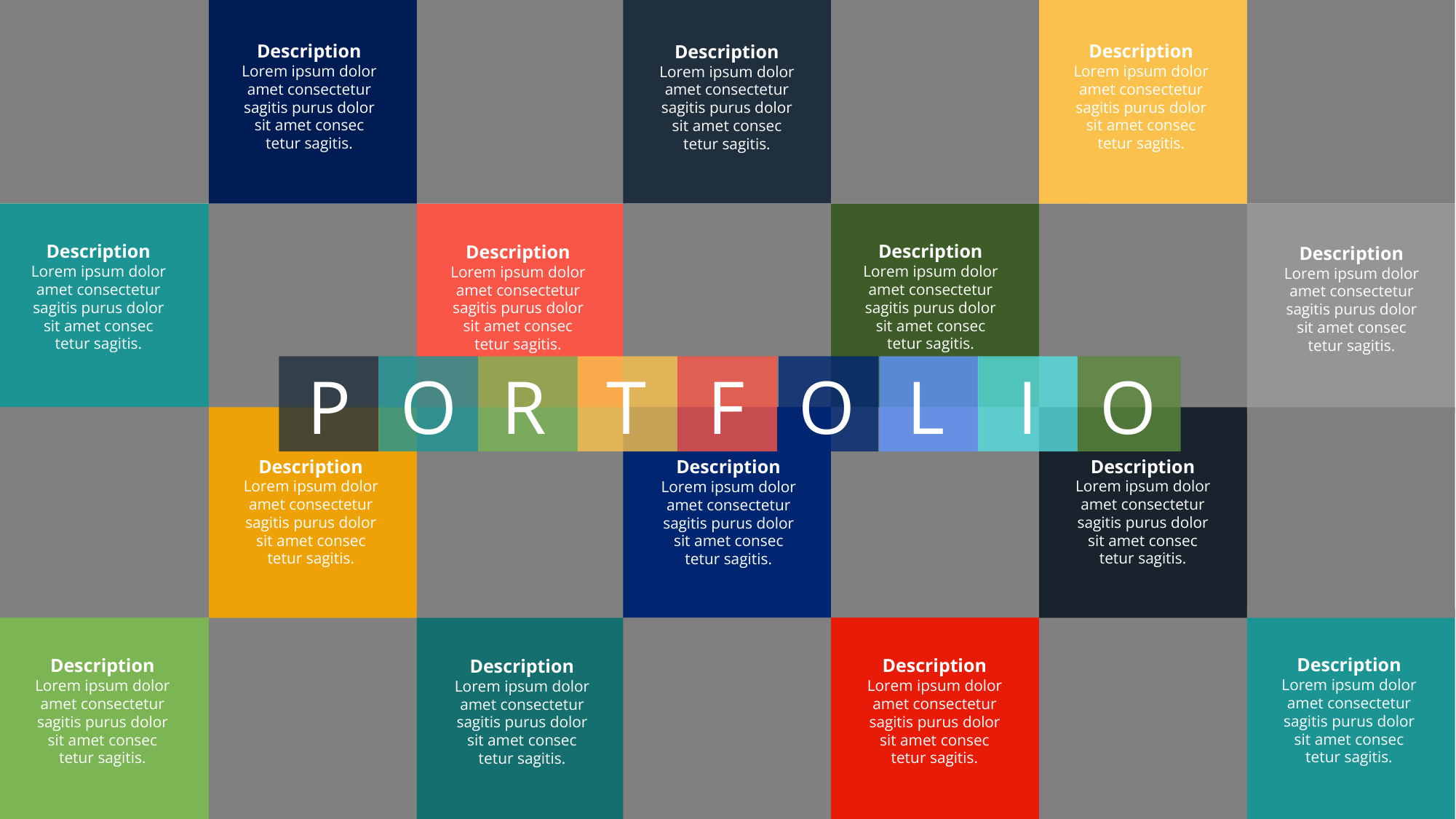

Description
Lorem ipsum dolor amet consectetur sagitis purus dolor sit amet consec tetur sagitis.
Description
Lorem ipsum dolor amet consectetur sagitis purus dolor sit amet consec tetur sagitis.
Description
Lorem ipsum dolor amet consectetur sagitis purus dolor sit amet consec tetur sagitis.

Description
Lorem ipsum dolor amet consectetur sagitis purus dolor sit amet consec tetur sagitis.
Description
Lorem ipsum dolor amet consectetur sagitis purus dolor sit amet consec tetur sagitis.
Description
Lorem ipsum dolor amet consectetur sagitis purus dolor sit amet consec tetur sagitis.
Description
Lorem ipsum dolor amet consectetur sagitis purus dolor sit amet consec tetur sagitis.
O
L
I
O
F
R
T
O
P

Description
Lorem ipsum dolor amet consectetur sagitis purus dolor sit amet consec tetur sagitis.
Description
Lorem ipsum dolor amet consectetur sagitis purus dolor sit amet consec tetur sagitis.
Description
Lorem ipsum dolor amet consectetur sagitis purus dolor sit amet consec tetur sagitis.

Description
Lorem ipsum dolor amet consectetur sagitis purus dolor sit amet consec tetur sagitis.
Description
Lorem ipsum dolor amet consectetur sagitis purus dolor sit amet consec tetur sagitis.
Description
Lorem ipsum dolor amet consectetur sagitis purus dolor sit amet consec tetur sagitis.
Description
Lorem ipsum dolor amet consectetur sagitis purus dolor sit amet consec tetur sagitis.